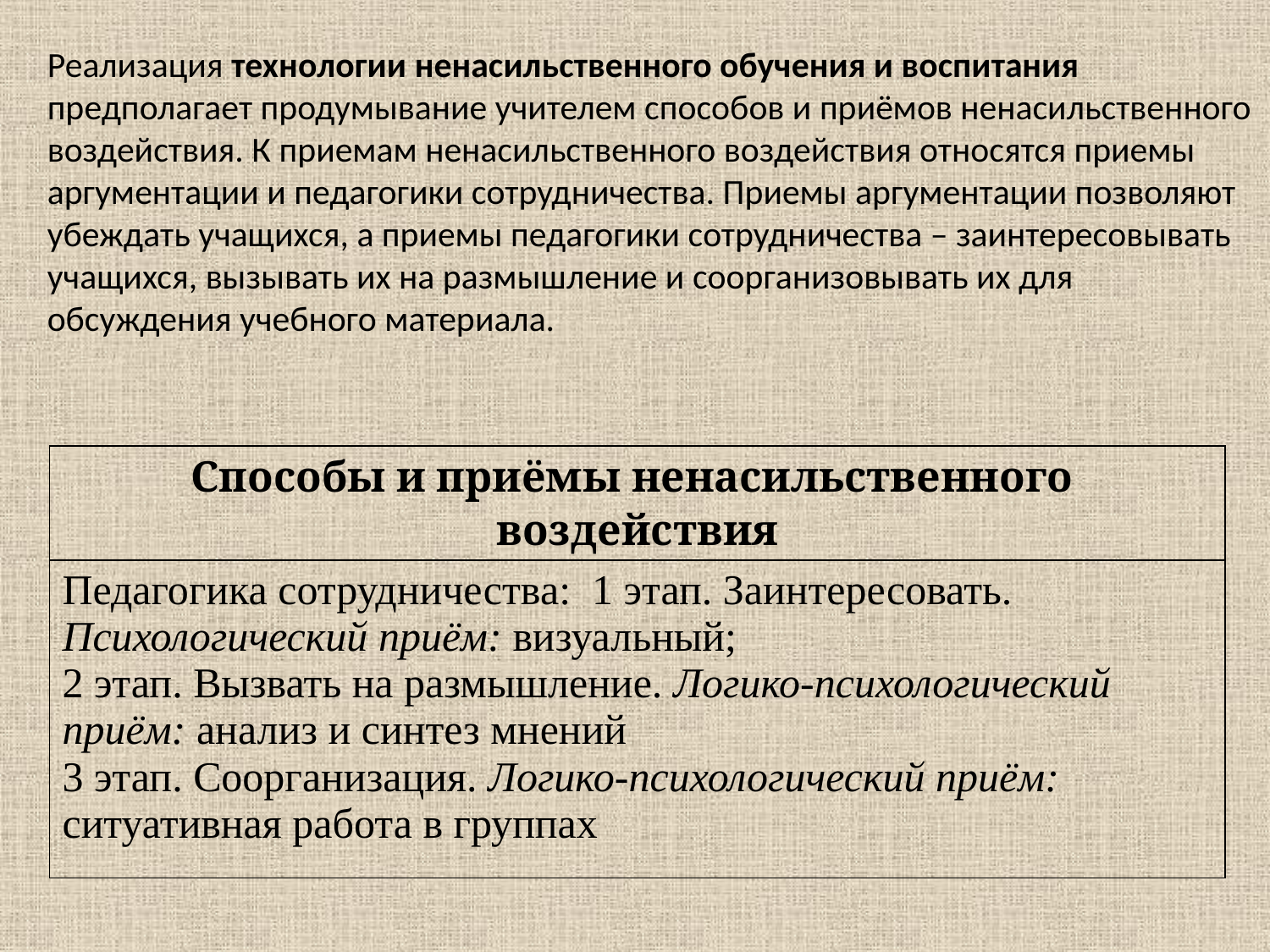

Реализация технологии ненасильственного обучения и воспитания предполагает продумывание учителем способов и приёмов ненасильственного воздействия. К приемам ненасильственного воздействия относятся приемы аргументации и педагогики сотрудничества. Приемы аргументации позволяют убеждать учащихся, а приемы педагогики сотрудничества – заинтересовывать учащихся, вызывать их на размышление и соорганизовывать их для обсуждения учебного материала.
| Способы и приёмы ненасильственного  воздействия |
| --- |
| Педагогика сотрудничества:  1 этап. Заинтересовать. Психологический приём: визуальный; 2 этап. Вызвать на размышление. Логико-психологический приём: анализ и синтез мнений 3 этап. Соорганизация. Логико-психологический приём: ситуативная работа в группах |